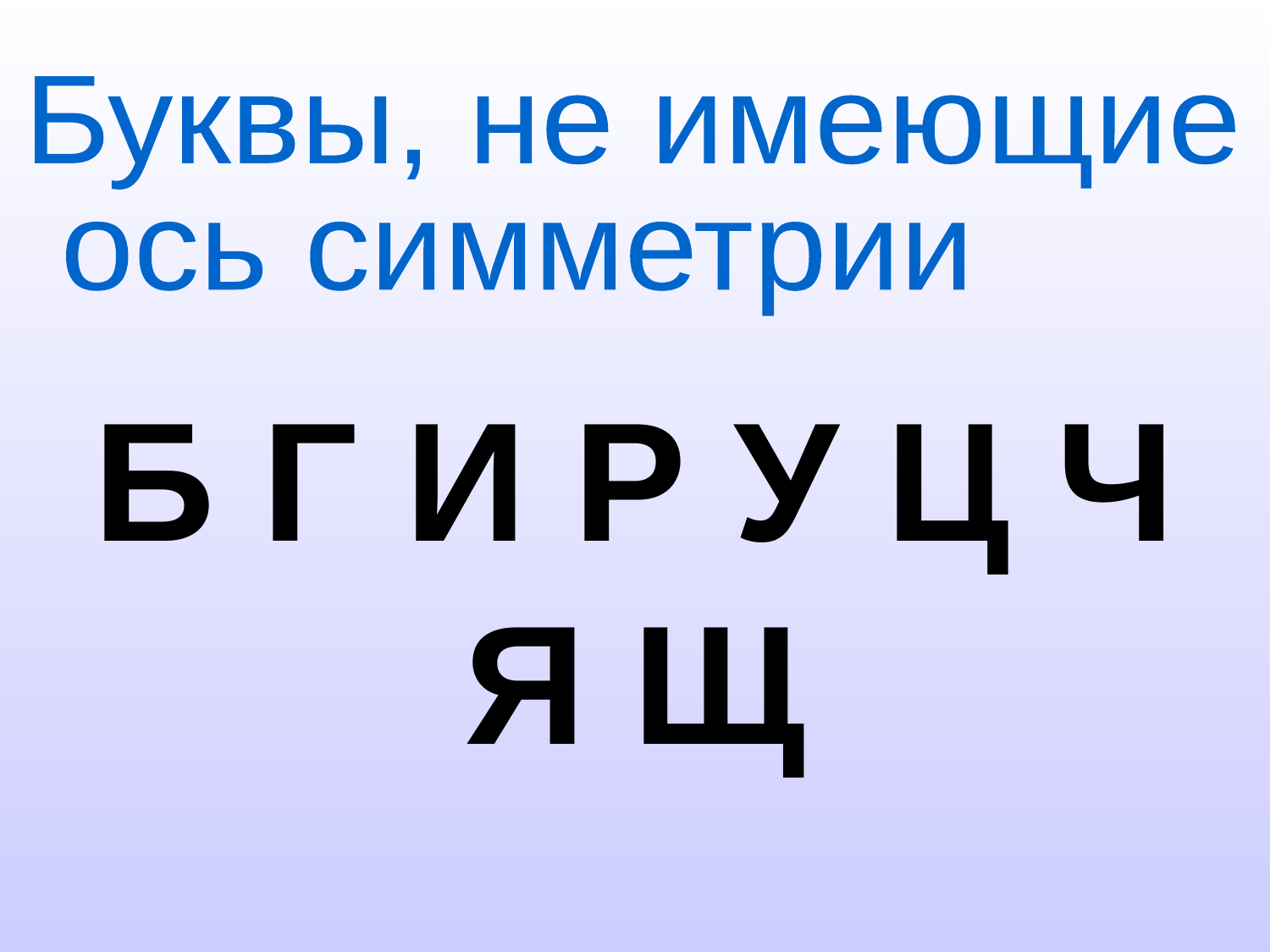

Буквы, не имеющие
 ось симметрии
Б Г И Р У Ц Ч Я Щ